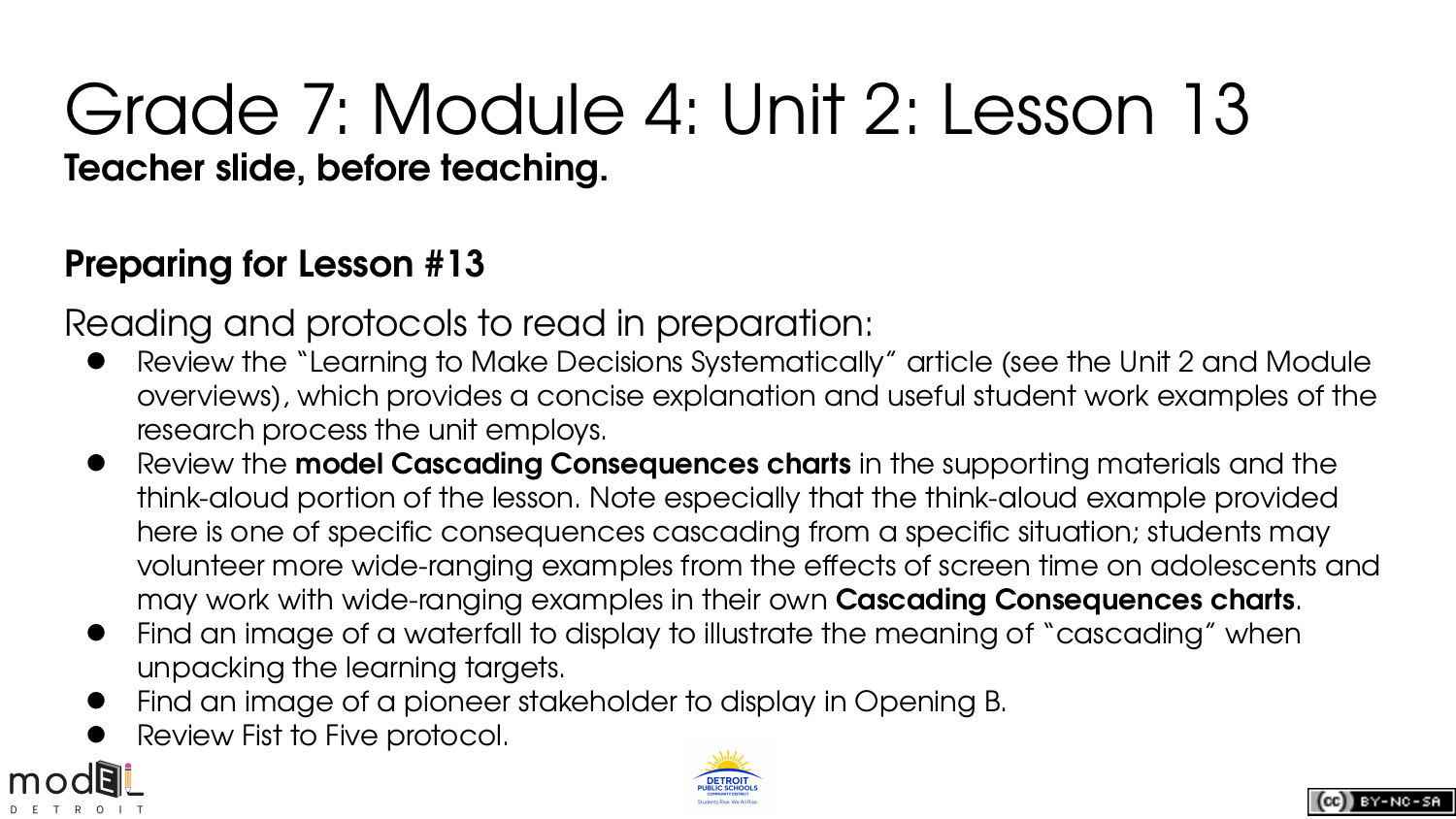

Grade 7: Module 4: Unit 2: Lesson 13
Teacher slide, before teaching.

Preparing for Lesson #13
Reading and protocols to read in preparation:
Review the “Learning to Make Decisions Systematically” article (see the Unit 2 and Module overviews), which provides a concise explanation and useful student work examples of the research process the unit employs.
Review the model Cascading Consequences charts in the supporting materials and the think-aloud portion of the lesson. Note especially that the think-aloud example provided here is one of specific consequences cascading from a specific situation; students may volunteer more wide-ranging examples from the effects of screen time on adolescents and may work with wide-ranging examples in their own Cascading Consequences charts.
Find an image of a waterfall to display to illustrate the meaning of “cascading” when unpacking the learning targets.
Find an image of a pioneer stakeholder to display in Opening B.
Review Fist to Five protocol.